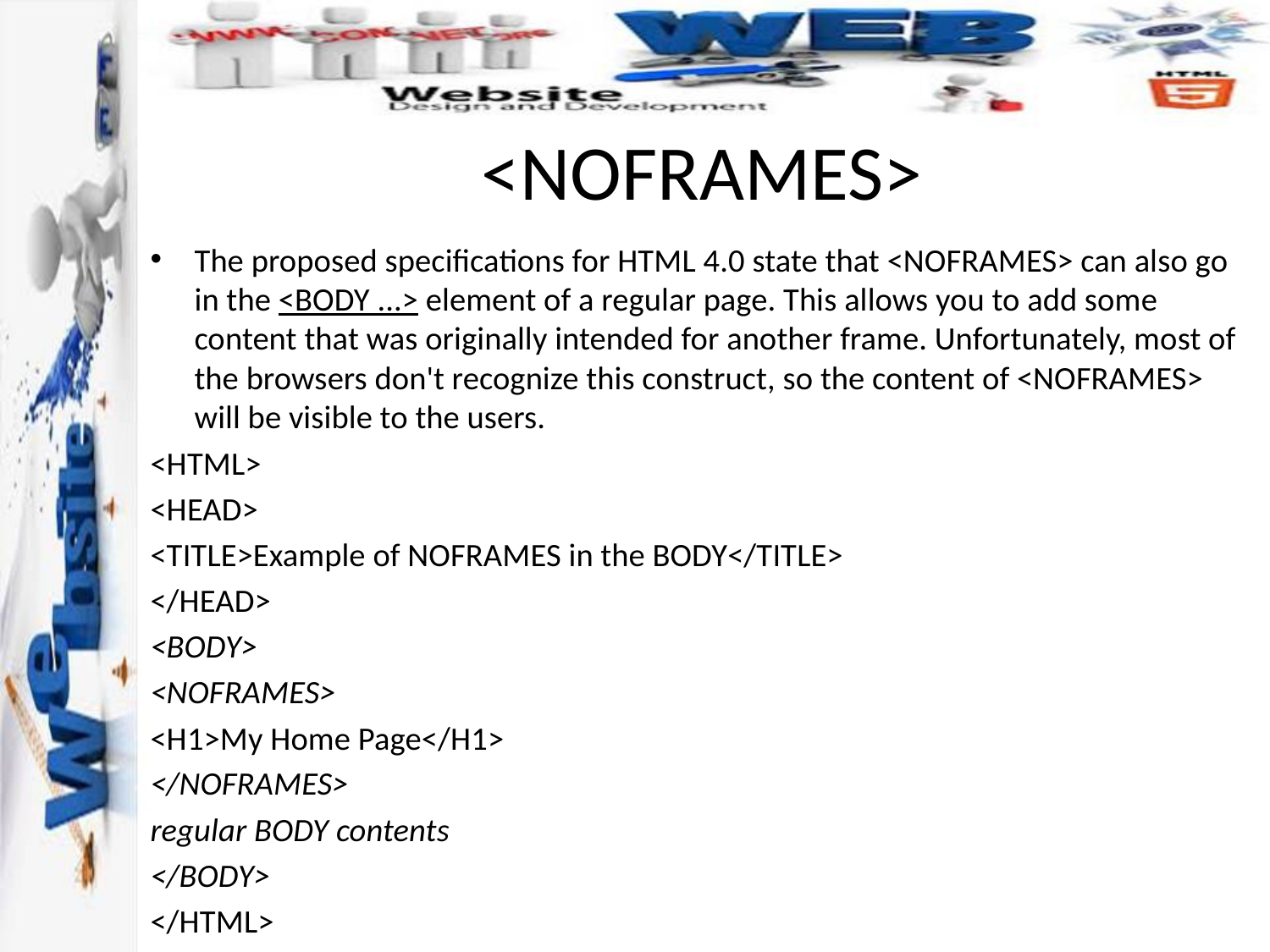

# <NOFRAMES>
The proposed specifications for HTML 4.0 state that <NOFRAMES> can also go in the <BODY ...> element of a regular page. This allows you to add some content that was originally intended for another frame. Unfortunately, most of the browsers don't recognize this construct, so the content of <NOFRAMES> will be visible to the users.
<HTML>
<HEAD>
<TITLE>Example of NOFRAMES in the BODY</TITLE>
</HEAD>
<BODY>
<NOFRAMES>
<H1>My Home Page</H1>
</NOFRAMES>
regular BODY contents
</BODY>
</HTML>